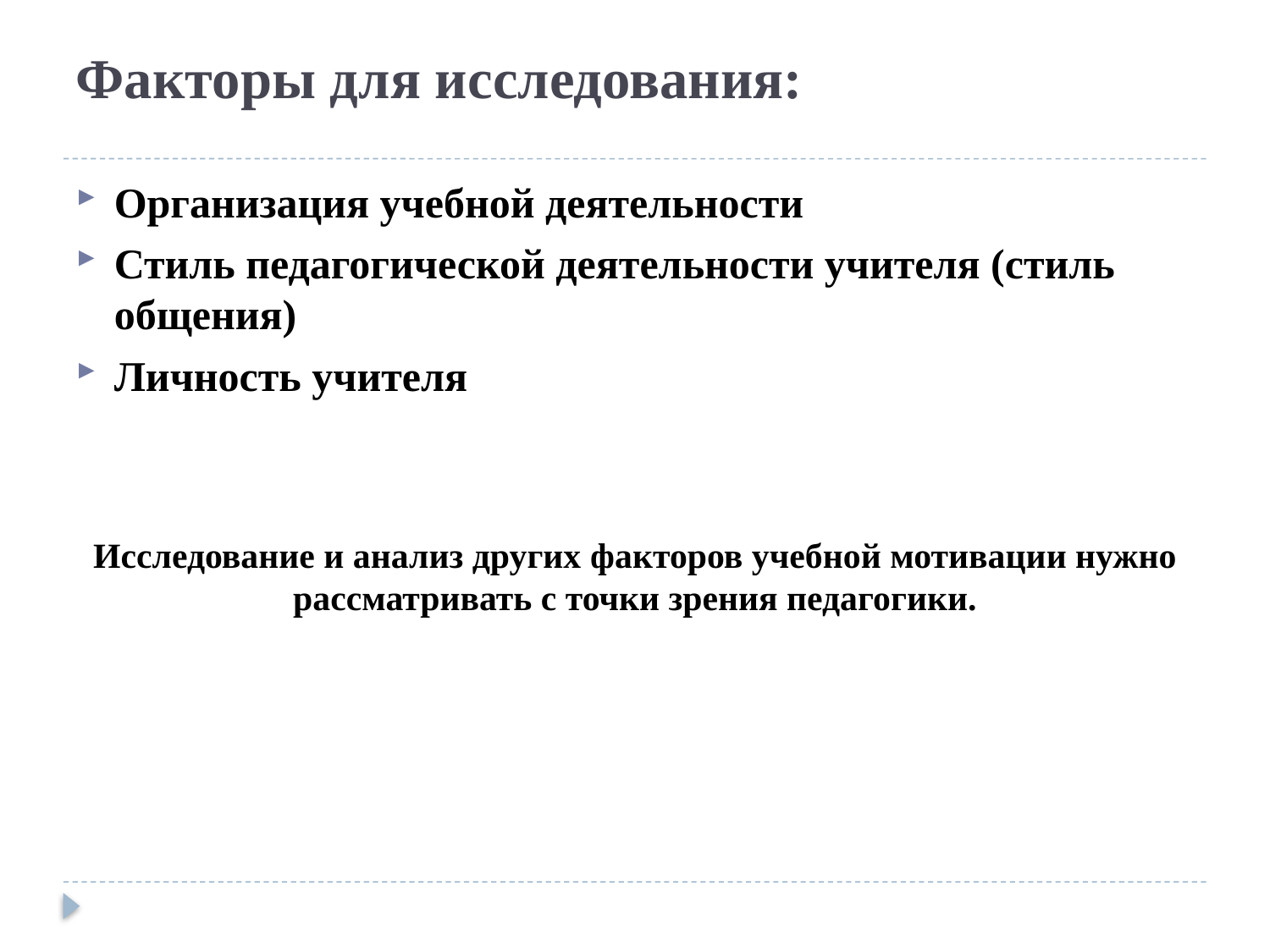

# Факторы для исследования:
Организация учебной деятельности
Стиль педагогической деятельности учителя (стиль общения)
Личность учителя

Исследование и анализ других факторов учебной мотивации нужно рассматривать с точки зрения педагогики.